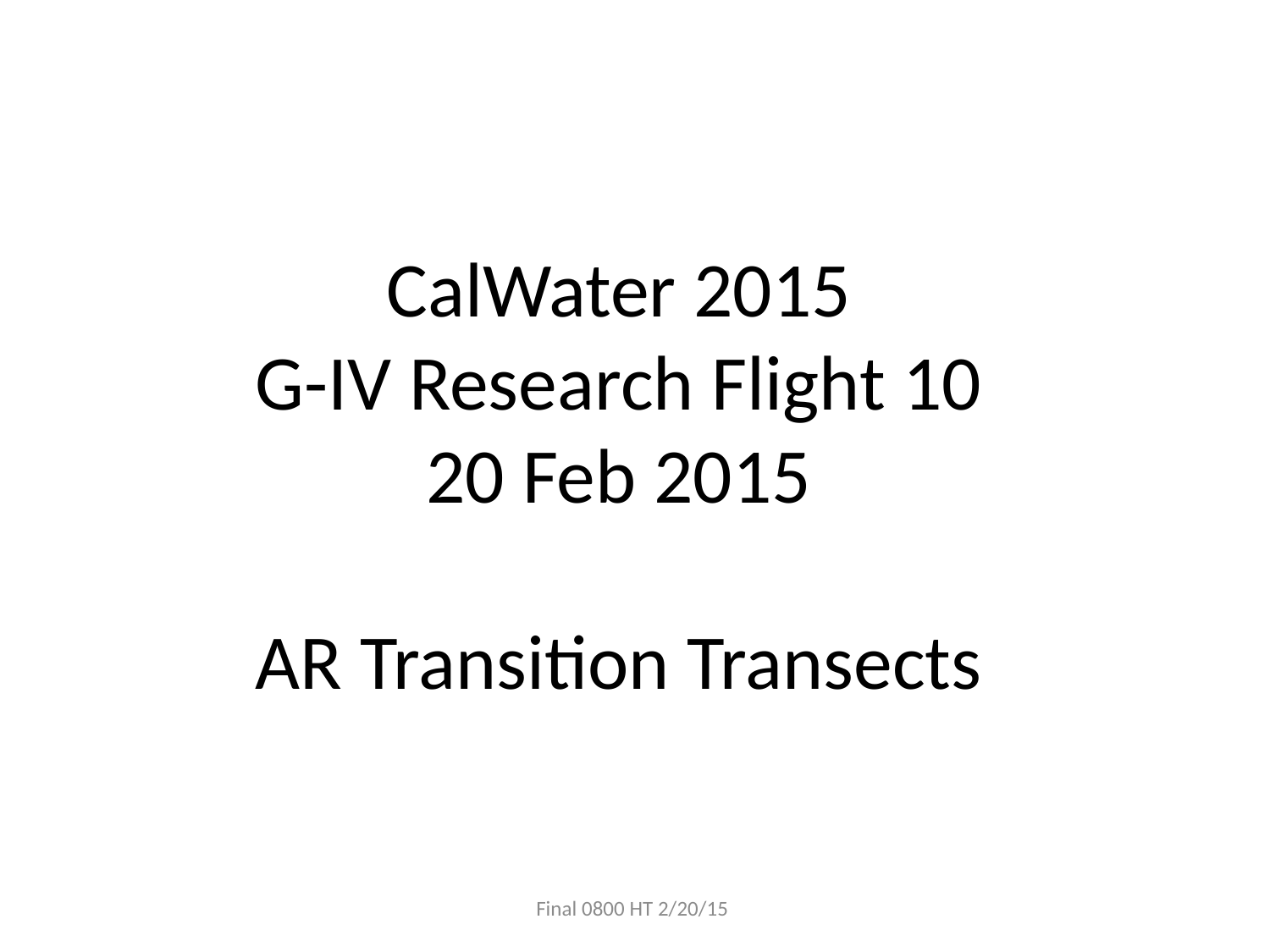

# CalWater 2015 G-IV Research Flight 10 20 Feb 2015 AR Transition Transects
Final 0800 HT 2/20/15